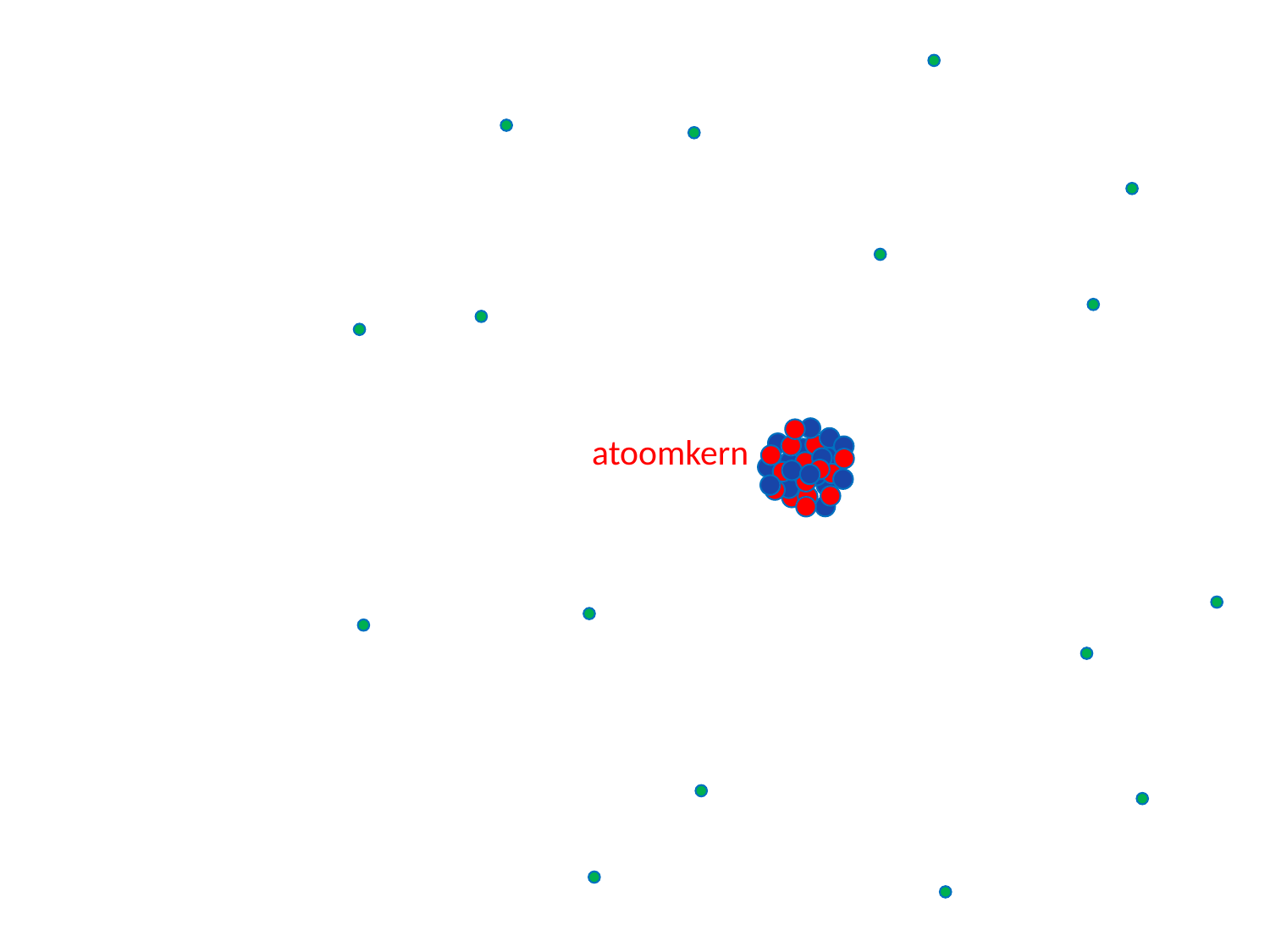

S
16 elektronen: e-
16 protonen: p
18 neutronen: n

				       atoomkern	          p en n